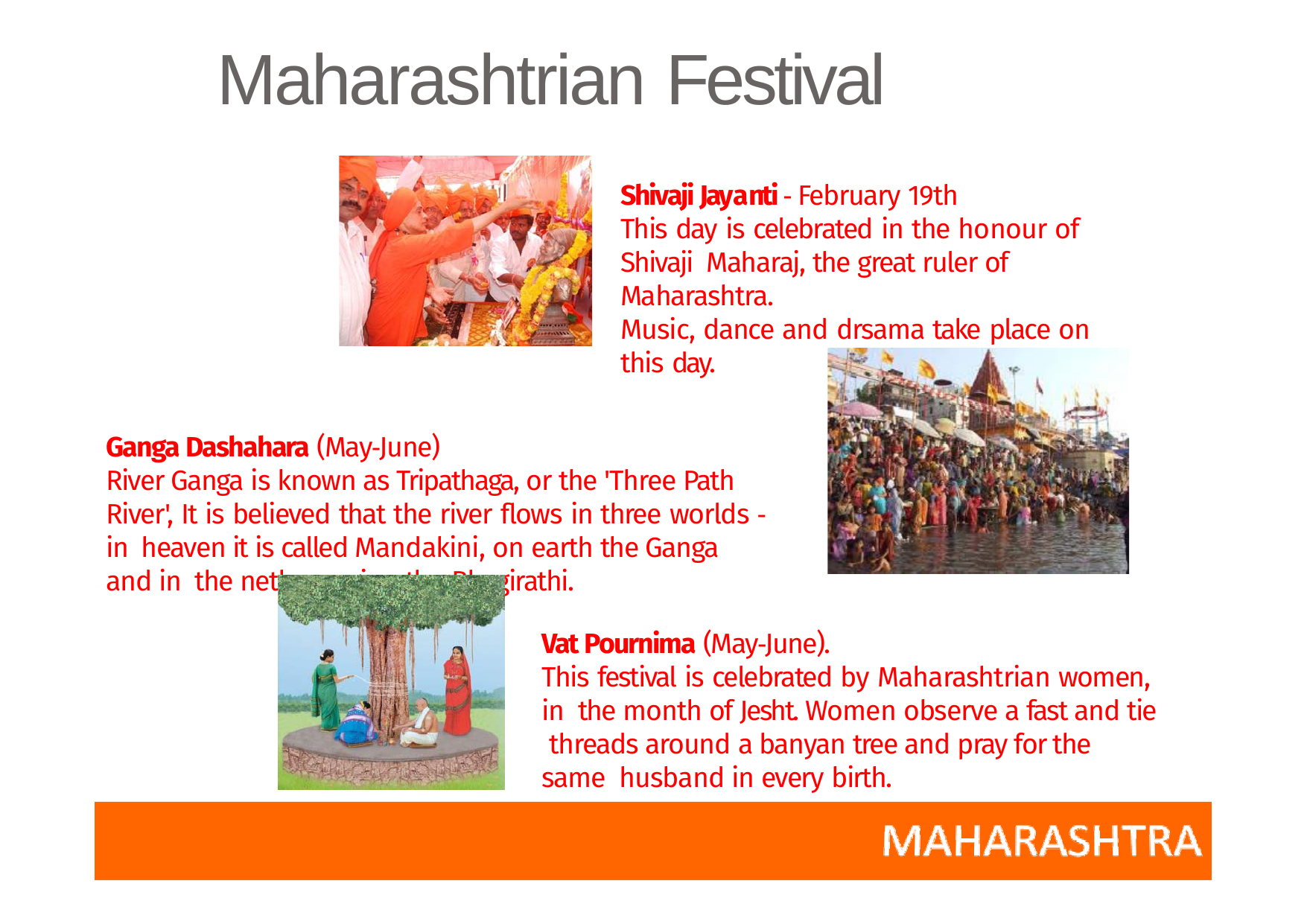

# Maharashtrian Festival

Shivaji Jayanti ‐ February 19th
This day is celebrated in the honour of Shivaji  Maharaj, the great ruler of Maharashtra.
Music, dance and drsama take place on this day.

Ganga Dashahara (May‐June)
River Ganga is known as Tripathaga, or the 'Three Path  River', It is believed that the river flows in three worlds ‐ in  heaven it is called Mandakini, on earth the Ganga and in  the nether region the Bhagirathi.

Vat Pournima (May‐June).
This festival is celebrated by Maharashtrian women, in  the month of Jesht. Women observe a fast and tie  threads around a banyan tree and pray for the same  husband in every birth.

Dainik Bhaskar Group